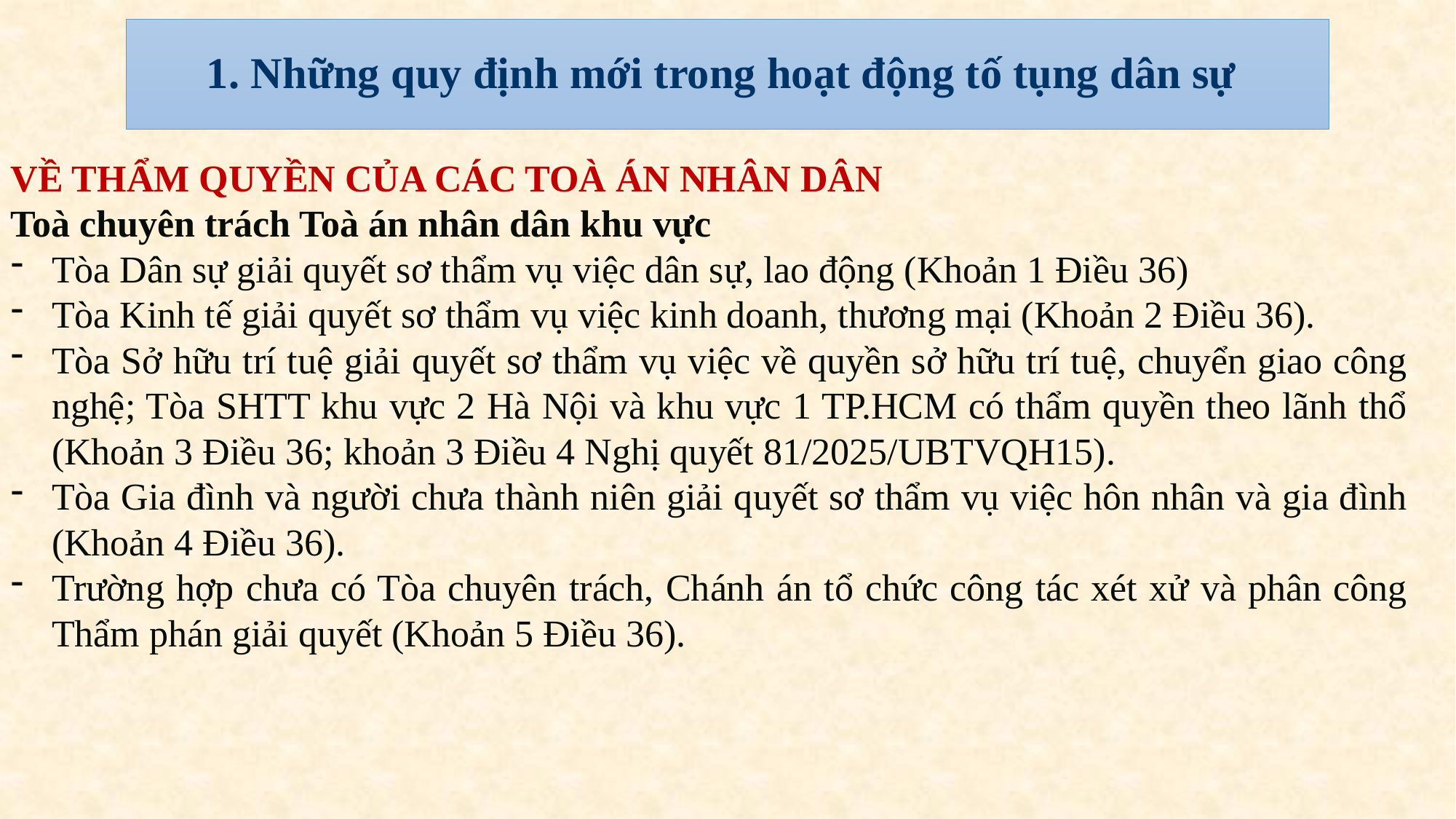

# 1. Những quy định mới trong hoạt động tố tụng dân sự
VỀ THẨM QUYỀN CỦA CÁC TOÀ ÁN NHÂN DÂN
Toà chuyên trách Toà án nhân dân khu vực
Tòa Dân sự giải quyết sơ thẩm vụ việc dân sự, lao động (Khoản 1 Điều 36)
Tòa Kinh tế giải quyết sơ thẩm vụ việc kinh doanh, thương mại (Khoản 2 Điều 36).
Tòa Sở hữu trí tuệ giải quyết sơ thẩm vụ việc về quyền sở hữu trí tuệ, chuyển giao công nghệ; Tòa SHTT khu vực 2 Hà Nội và khu vực 1 TP.HCM có thẩm quyền theo lãnh thổ (Khoản 3 Điều 36; khoản 3 Điều 4 Nghị quyết 81/2025/UBTVQH15).
Tòa Gia đình và người chưa thành niên giải quyết sơ thẩm vụ việc hôn nhân và gia đình (Khoản 4 Điều 36).
Trường hợp chưa có Tòa chuyên trách, Chánh án tổ chức công tác xét xử và phân công Thẩm phán giải quyết (Khoản 5 Điều 36).